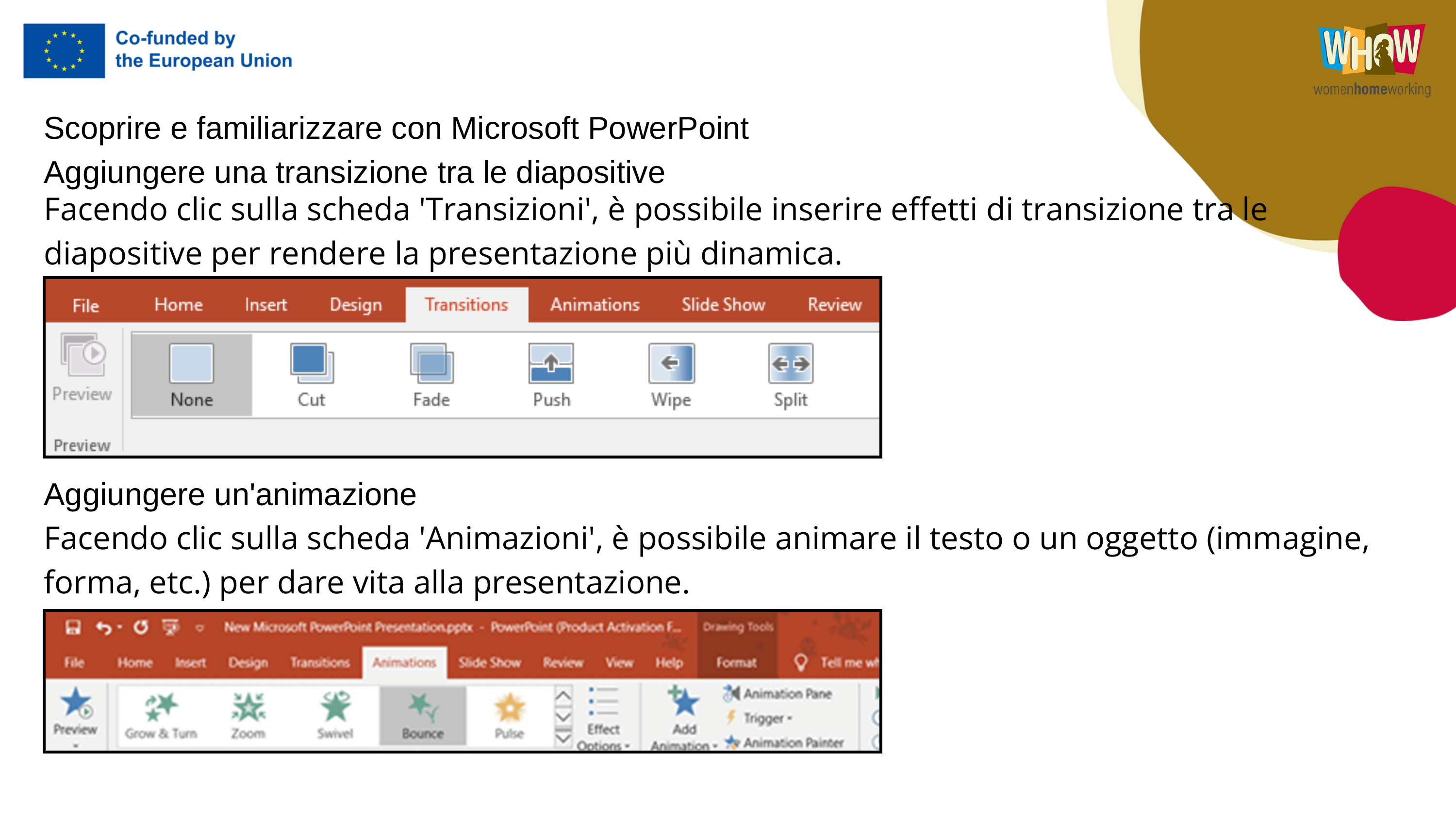

Scoprire e familiarizzare con Microsoft PowerPoint
Aggiungere una transizione tra le diapositive
Facendo clic sulla scheda 'Transizioni', è possibile inserire effetti di transizione tra le diapositive per rendere la presentazione più dinamica.

Aggiungere un'animazione
Facendo clic sulla scheda 'Animazioni', è possibile animare il testo o un oggetto (immagine, forma, etc.) per dare vita alla presentazione.